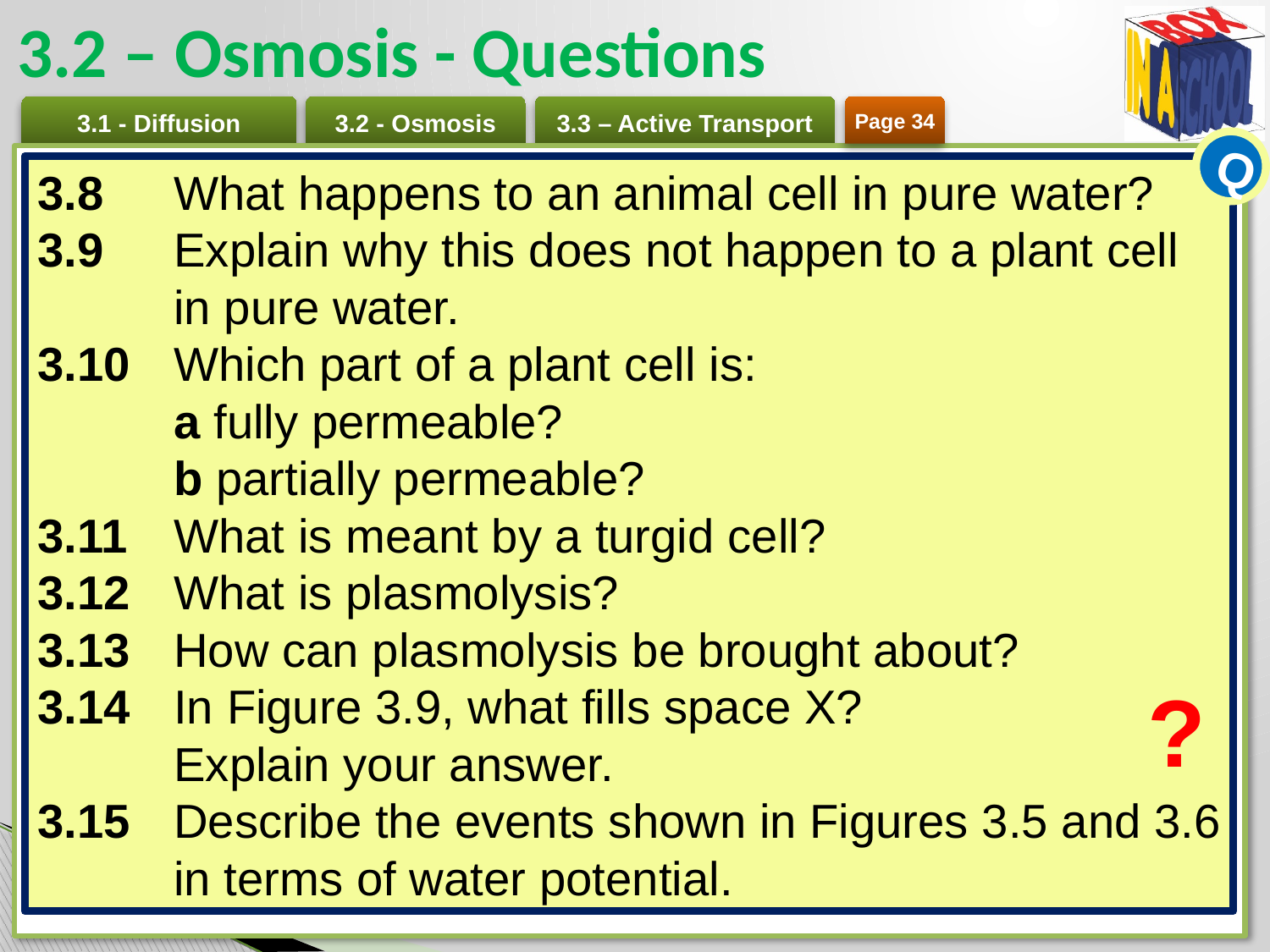

# 3.2 – Osmosis - Questions
Page 34
Q
3.8 	What happens to an animal cell in pure water?
3.9 	Explain why this does not happen to a plant cell in pure water.
3.10 	Which part of a plant cell is:
a fully permeable?
	b partially permeable?
3.11 	What is meant by a turgid cell?
3.12 	What is plasmolysis?
3.13 	How can plasmolysis be brought about?
3.14 	In Figure 3.9, what fills space X?
	Explain your answer.
3.15 	Describe the events shown in Figures 3.5 and 3.6 in terms of water potential.
?